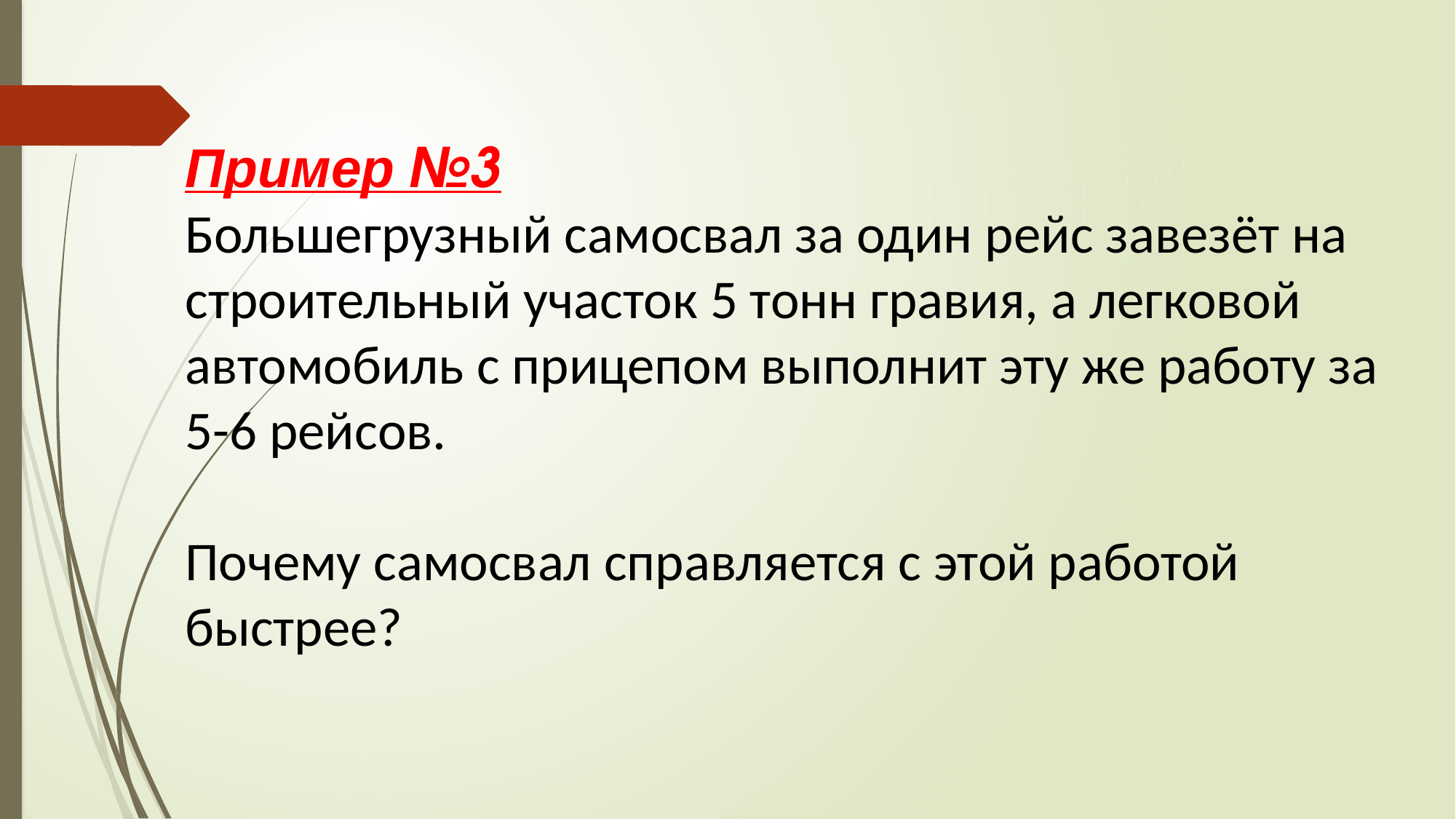

Пример №3
Большегрузный самосвал за один рейс завезёт на строительный участок 5 тонн гравия, а легковой автомобиль с прицепом выполнит эту же работу за 5-6 рейсов.

Почему самосвал справляется с этой работой быстрее?